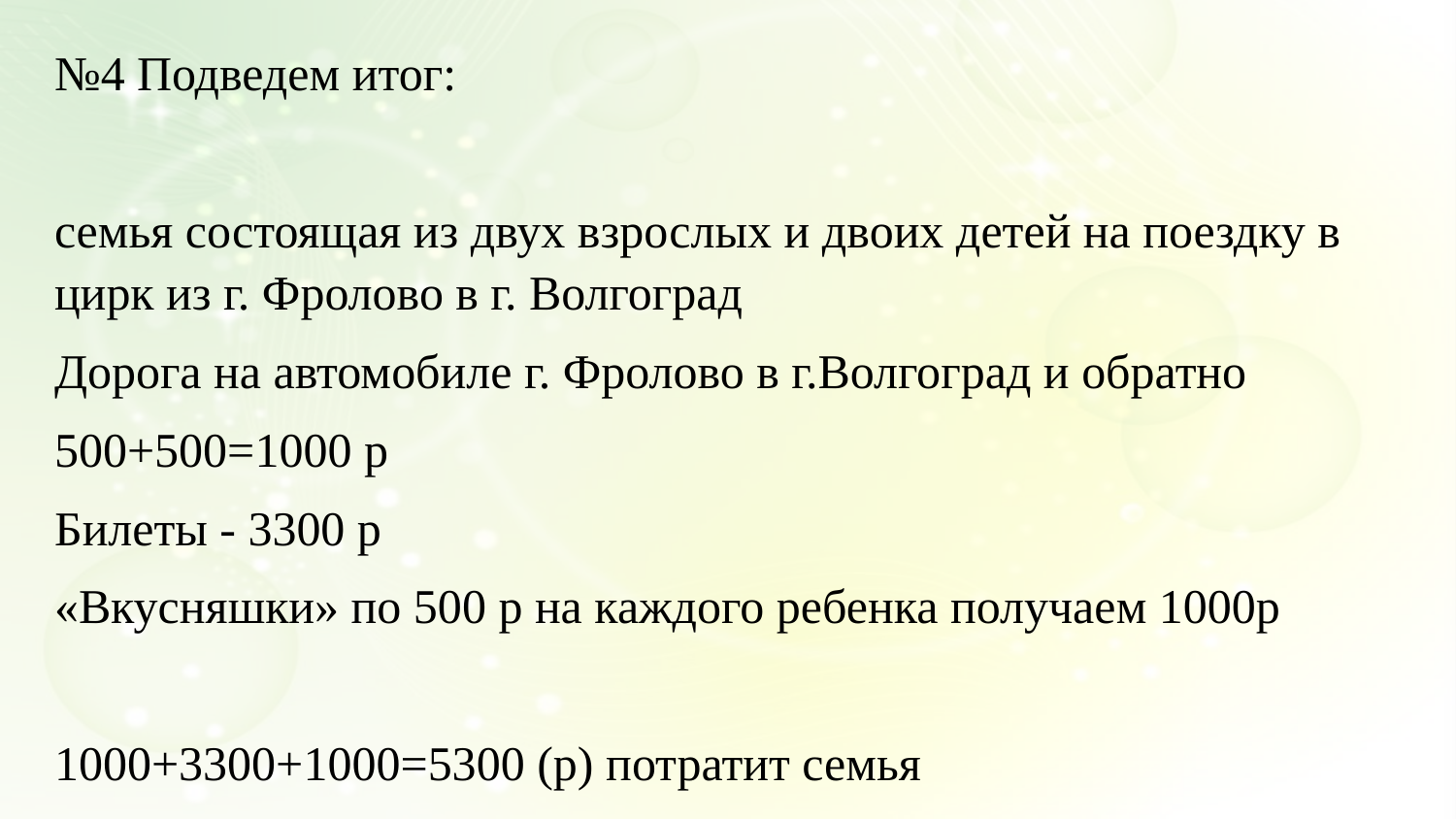

№4 Подведем итог:

семья состоящая из двух взрослых и двоих детей на поездку в цирк из г. Фролово в г. Волгоград
Дорога на автомобиле г. Фролово в г.Волгоград и обратно
500+500=1000 р
Билеты - 3300 р
«Вкусняшки» по 500 р на каждого ребенка получаем 1000р

1000+3300+1000=5300 (р) потратит семья